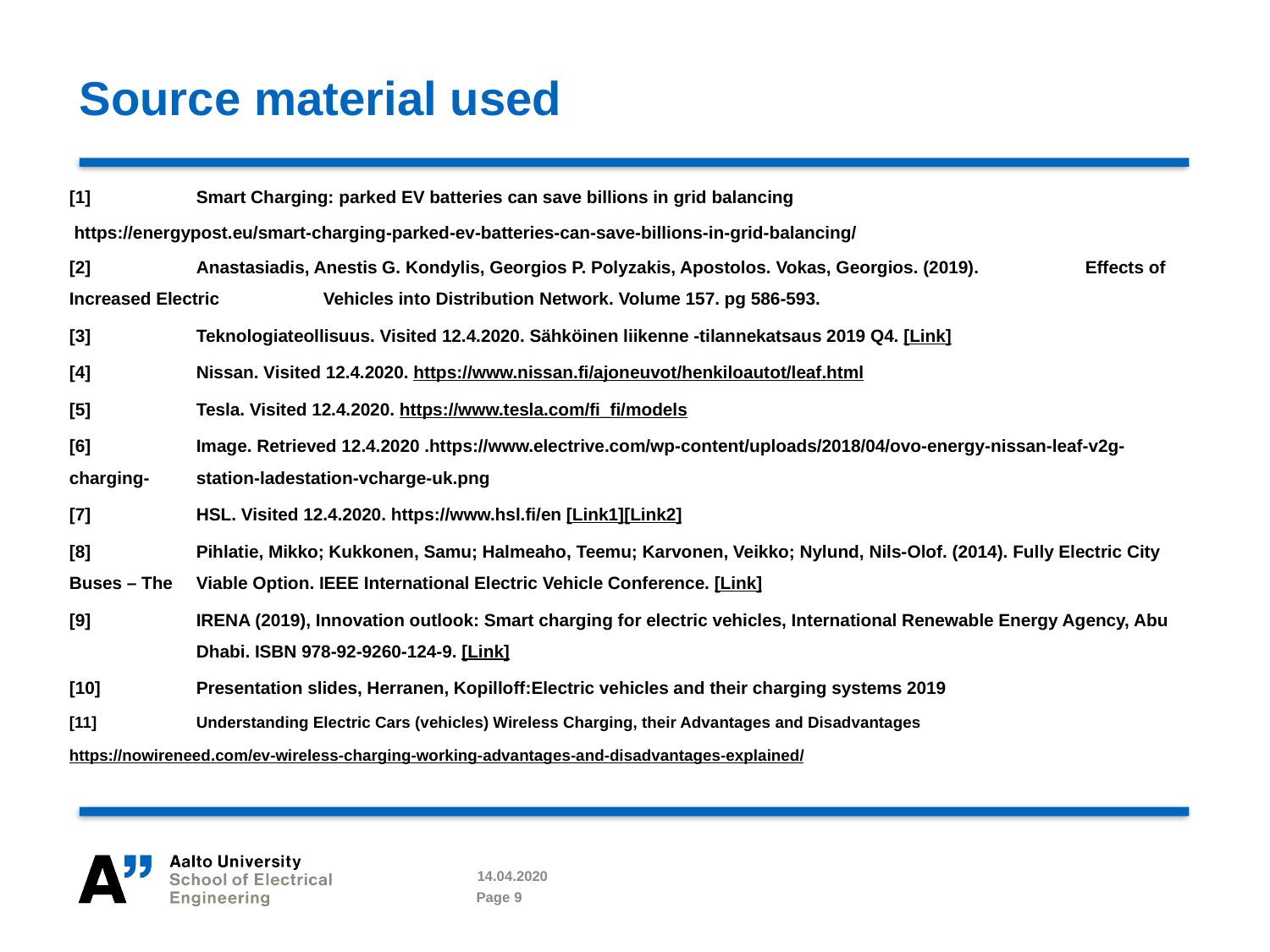

# Source material used
[1]	Smart Charging: parked EV batteries can save billions in grid balancing
 https://energypost.eu/smart-charging-parked-ev-batteries-can-save-billions-in-grid-balancing/
[2]	Anastasiadis, Anestis G. Kondylis, Georgios P. Polyzakis, Apostolos. Vokas, Georgios. (2019). 	Effects of Increased Electric 	Vehicles into Distribution Network. Volume 157. pg 586-593.
[3]	Teknologiateollisuus. Visited 12.4.2020. Sähköinen liikenne -tilannekatsaus 2019 Q4. [Link]
[4]	Nissan. Visited 12.4.2020. https://www.nissan.fi/ajoneuvot/henkiloautot/leaf.html
[5]	Tesla. Visited 12.4.2020. https://www.tesla.com/fi_fi/models
[6]	Image. Retrieved 12.4.2020 .https://www.electrive.com/wp-content/uploads/2018/04/ovo-energy-nissan-leaf-v2g-charging-	station-ladestation-vcharge-uk.png
[7]	HSL. Visited 12.4.2020. https://www.hsl.fi/en [Link1][Link2]
[8]	Pihlatie, Mikko; Kukkonen, Samu; Halmeaho, Teemu; Karvonen, Veikko; Nylund, Nils-Olof. (2014). Fully Electric City Buses – The 	Viable Option. IEEE International Electric Vehicle Conference. [Link]
[9]	IRENA (2019), Innovation outlook: Smart charging for electric vehicles, International Renewable Energy Agency, Abu 	Dhabi. ISBN 978-92-9260-124-9. [Link]
[10] 	Presentation slides, Herranen, Kopilloff:Electric vehicles and their charging systems 2019
[11] 	Understanding Electric Cars (vehicles) Wireless Charging, their Advantages and Disadvantages
https://nowireneed.com/ev-wireless-charging-working-advantages-and-disadvantages-explained/

14.04.2020
Page 9